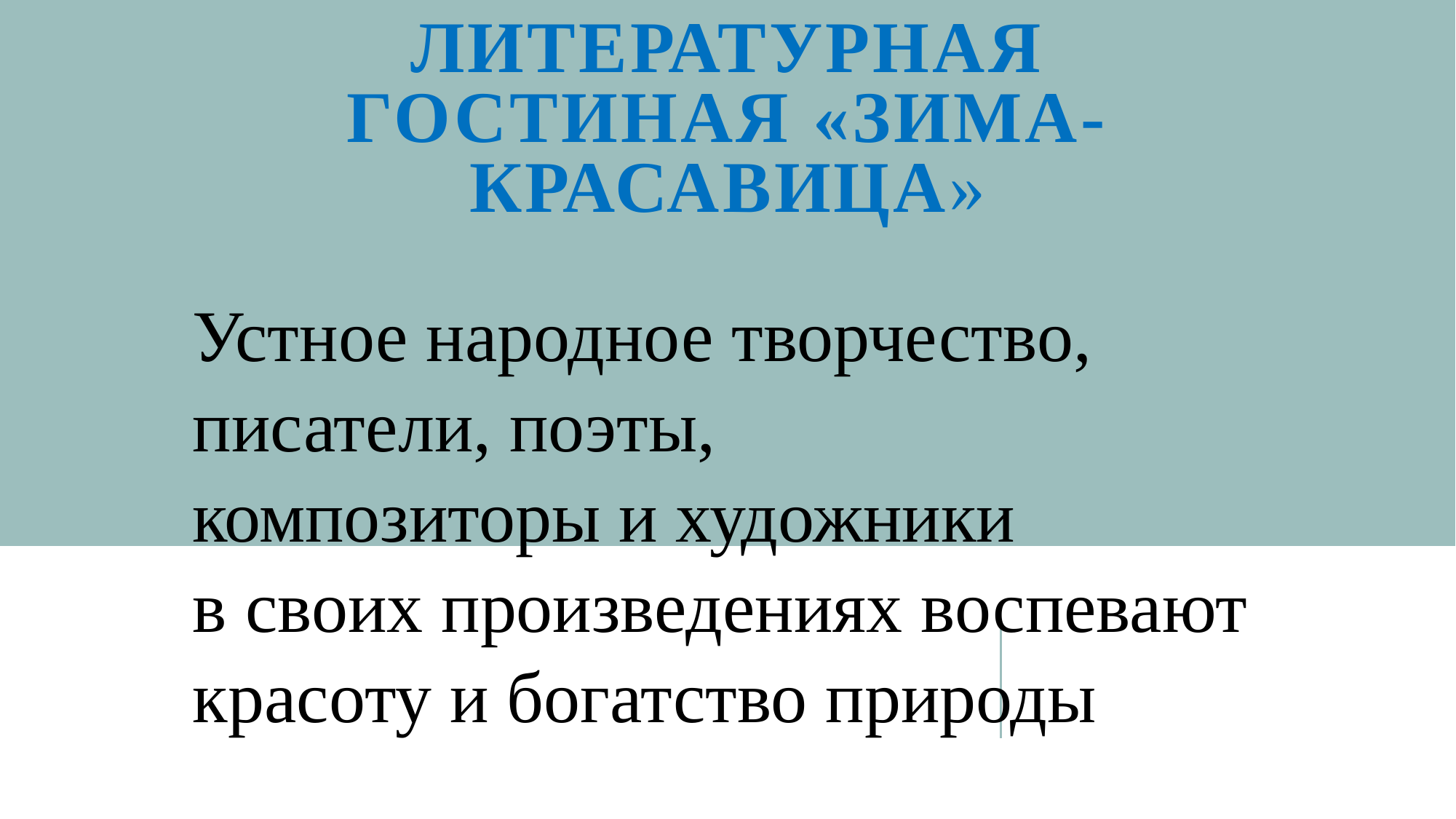

# Литературная гостиная «Зима-красавица»
Устное народное творчество,
писатели, поэты,
композиторы и художники
в своих произведениях воспевают
красоту и богатство природы